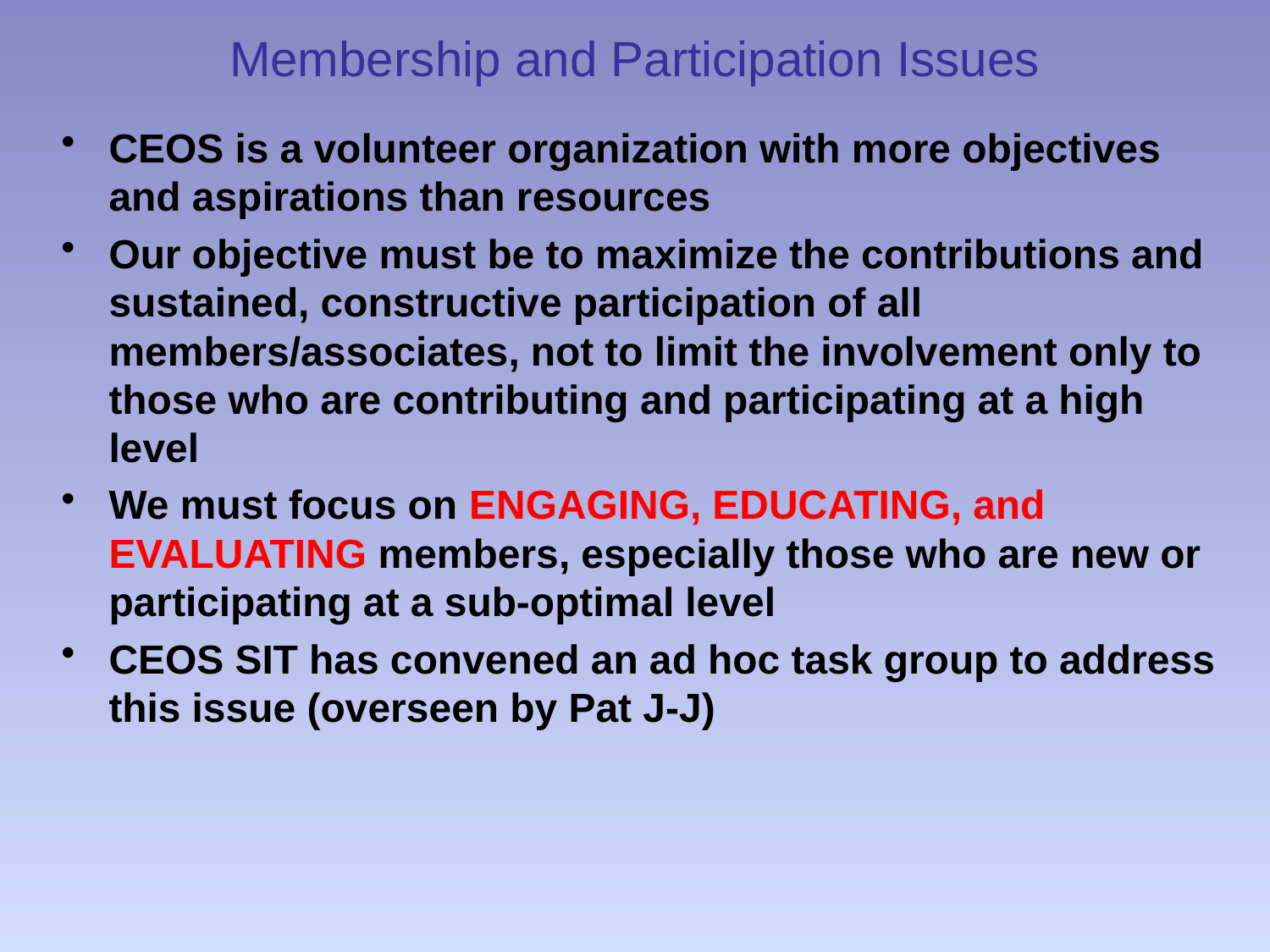

# Membership and Participation Issues
CEOS is a volunteer organization with more objectives and aspirations than resources
Our objective must be to maximize the contributions and sustained, constructive participation of all members/associates, not to limit the involvement only to those who are contributing and participating at a high level
We must focus on ENGAGING, EDUCATING, and EVALUATING members, especially those who are new or participating at a sub-optimal level
CEOS SIT has convened an ad hoc task group to address this issue (overseen by Pat J-J)